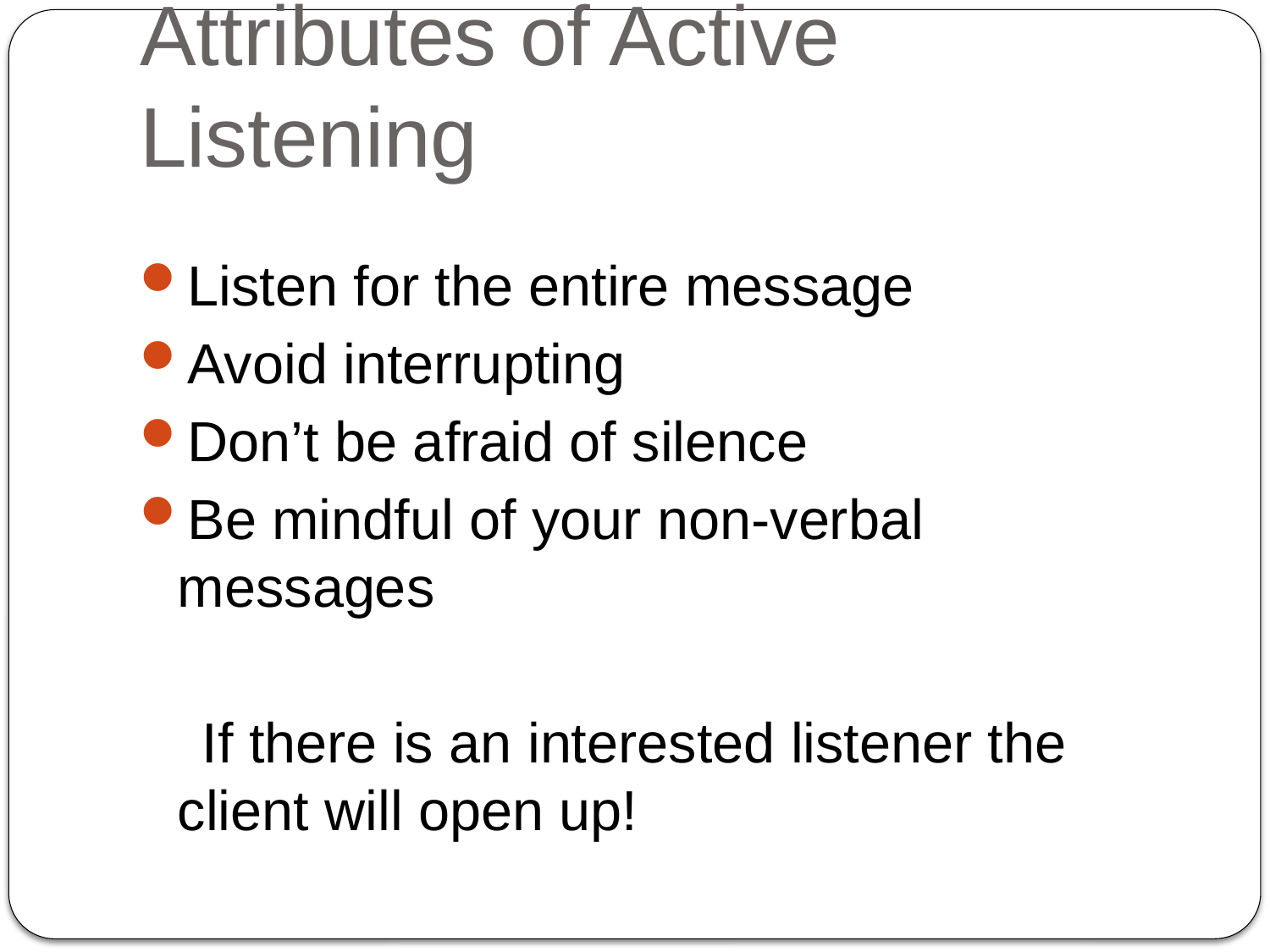

# Attributes of Active Listening
Listen for the entire message
Avoid interrupting
Don’t be afraid of silence
Be mindful of your non-verbal messages

    If there is an interested listener the client will open up!